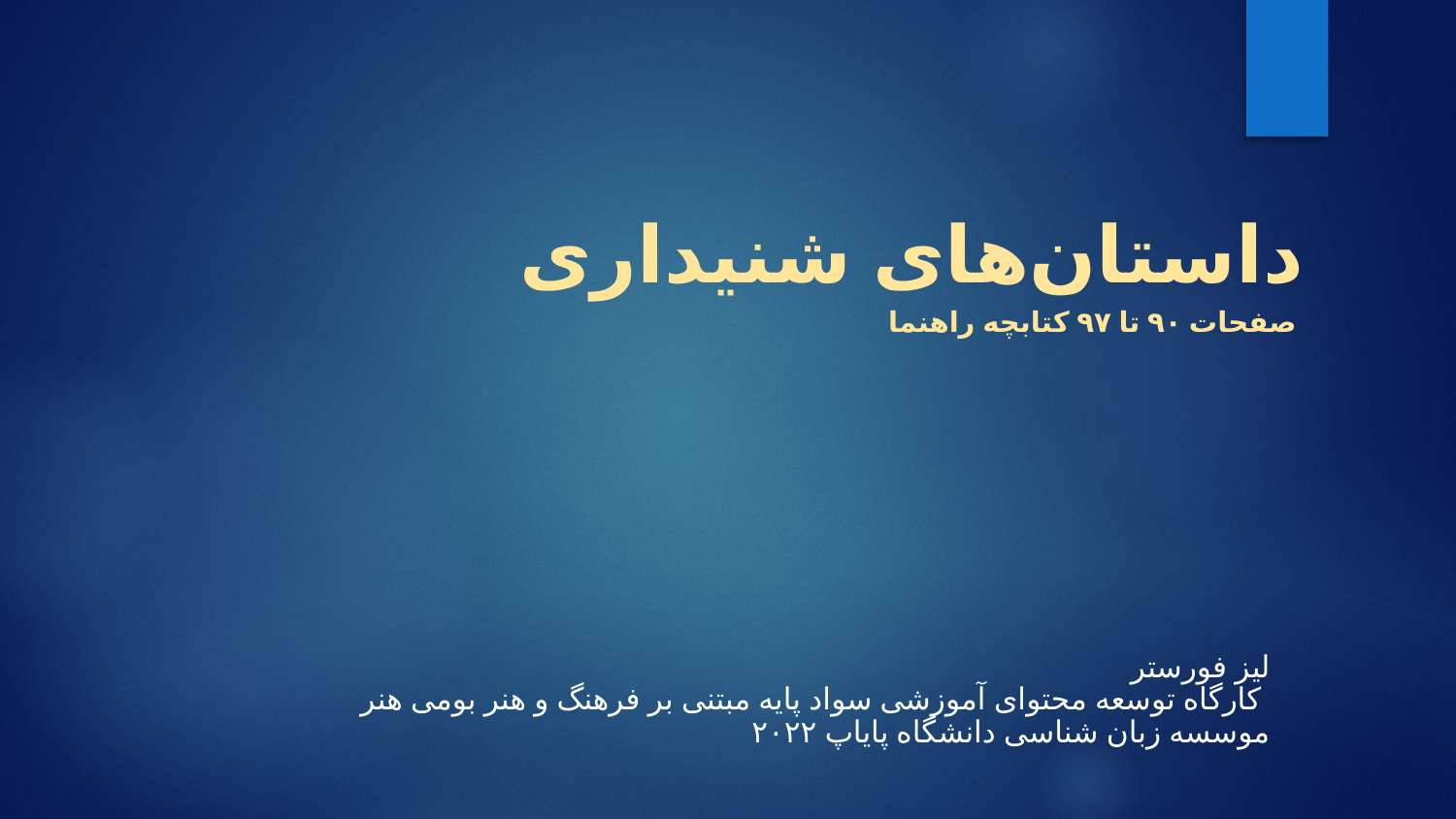

# داستان‌های شنیداری صفحات ۹۰ تا ۹۷ کتابچه راهنما
لیز فورستر
 کارگاه توسعه محتوای آموزشی سواد پایه مبتنی بر فرهنگ و هنر بومی هنر
موسسه زبان شناسی دانشگاه پایاپ ۲۰۲۲